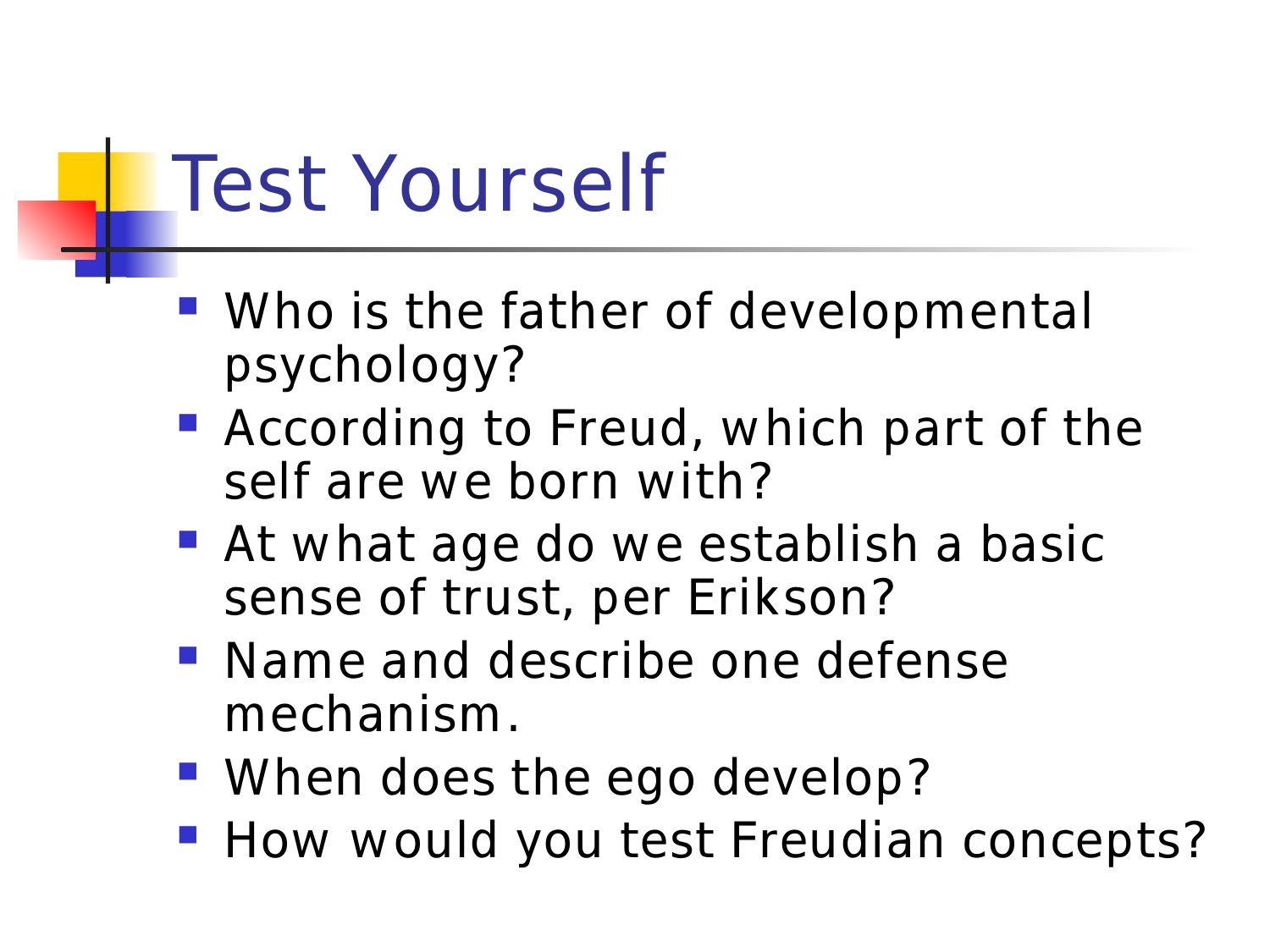

# Test Yourself
Who is the father of developmental psychology?
According to Freud, which part of the self are we born with?
At what age do we establish a basic sense of trust, per Erikson?
Name and describe one defense mechanism.
When does the ego develop?
How would you test Freudian concepts?